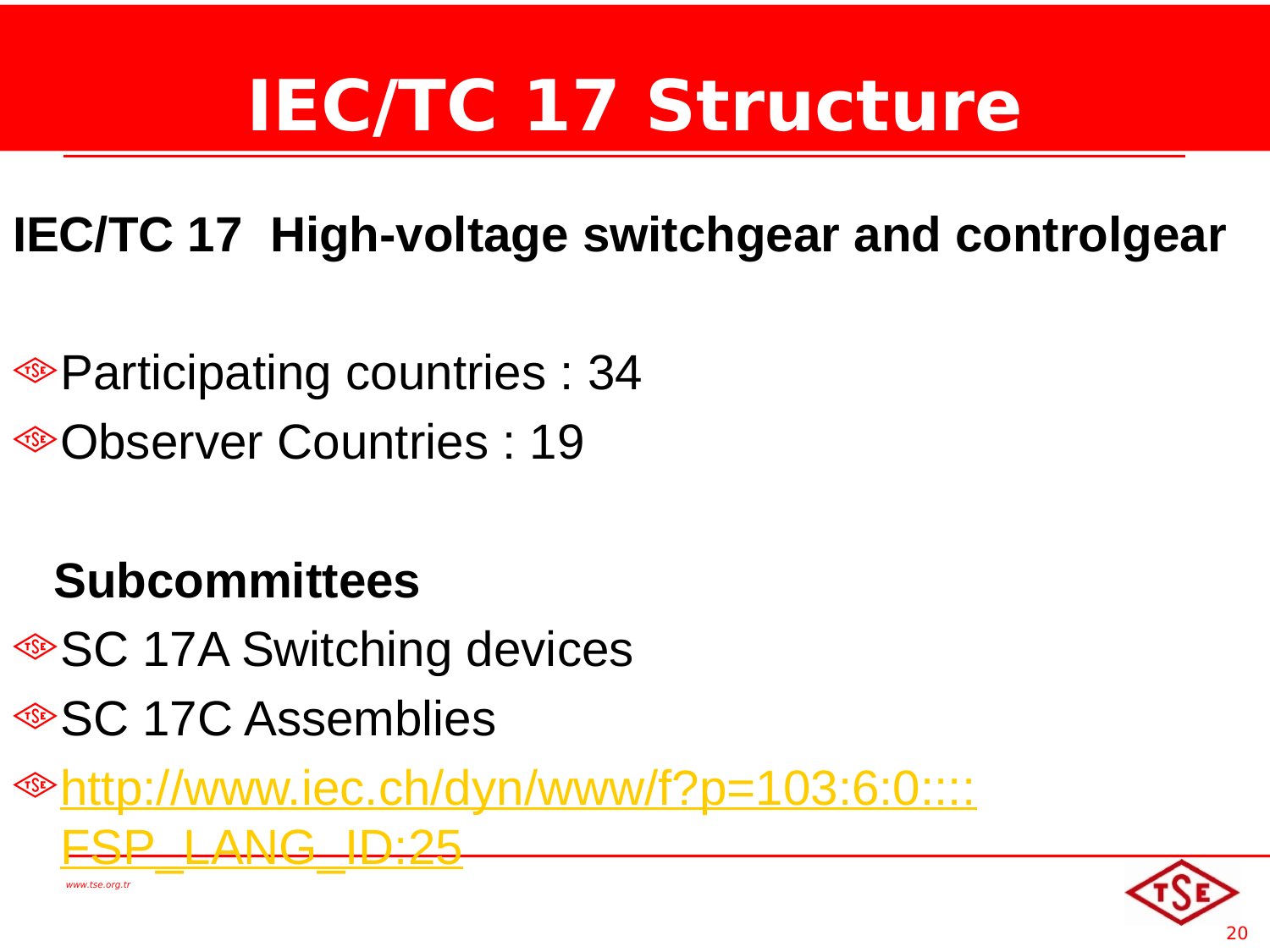

# IEC/TC 17 Structure
IEC/TC 17  High-voltage switchgear and controlgear

Participating countries : 34
Observer Countries : 19

   Subcommittees
SC 17A Switching devices
SC 17C Assemblies
http://www.iec.ch/dyn/www/f?p=103:6:0::::FSP_LANG_ID:25

www.tse.org.tr
20